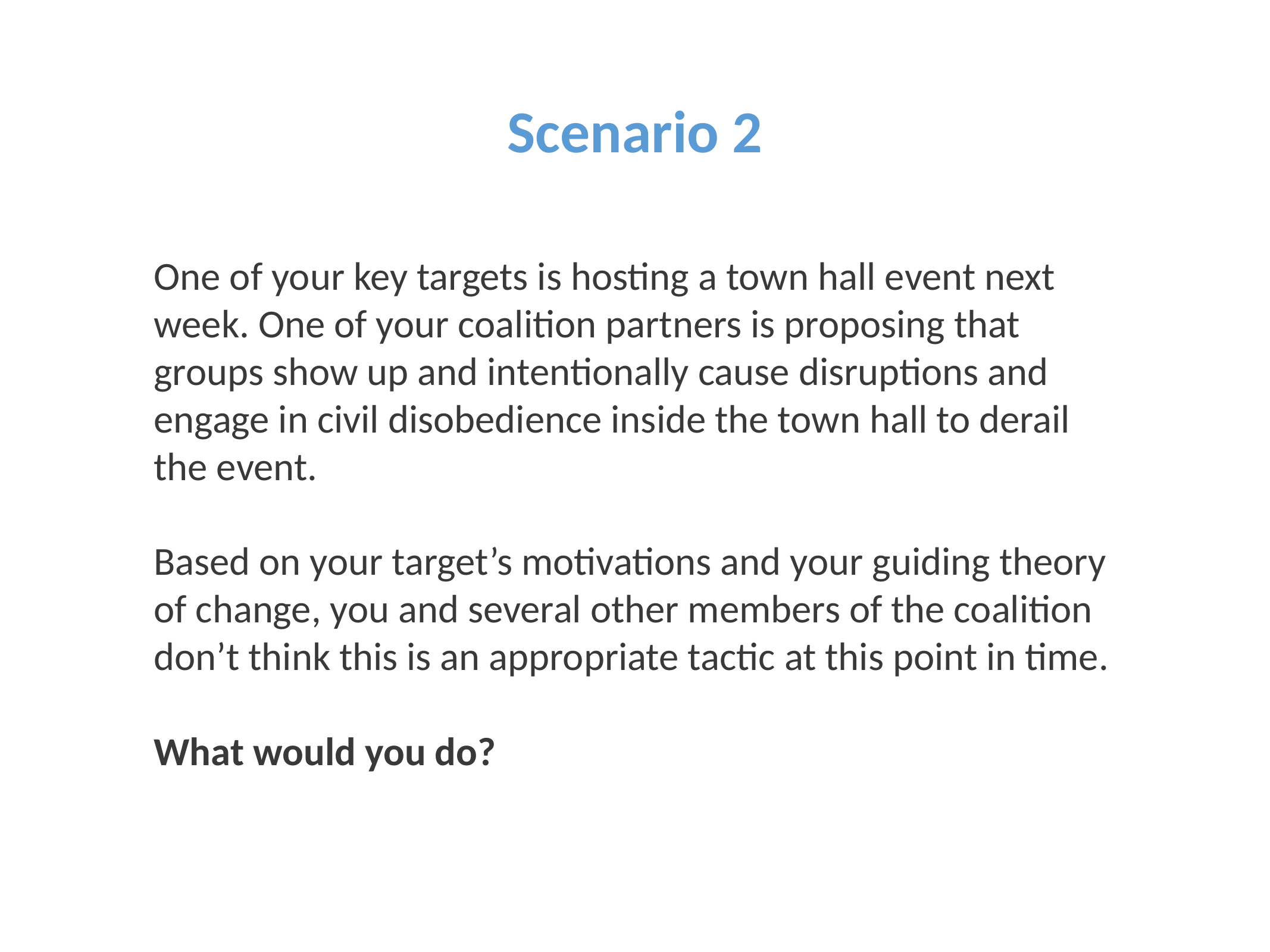

Scenario 2
One of your key targets is hosting a town hall event next week. One of your coalition partners is proposing that groups show up and intentionally cause disruptions and engage in civil disobedience inside the town hall to derail the event.
Based on your target’s motivations and your guiding theory of change, you and several other members of the coalition don’t think this is an appropriate tactic at this point in time.
What would you do?